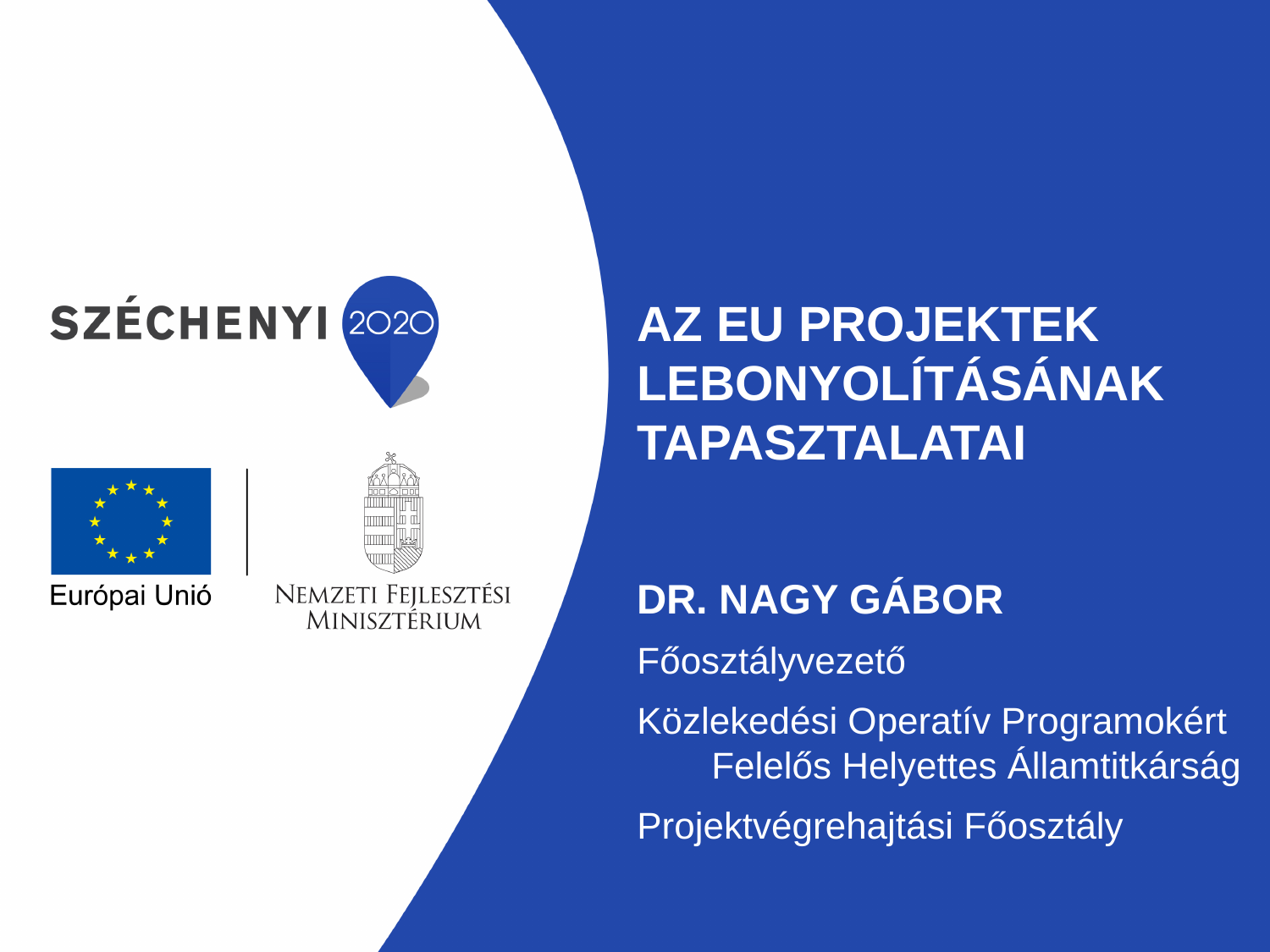

# Az Eu projektek lebonyolításának tapasztalatai
Dr. Nagy Gábor
Főosztályvezető
Közlekedési Operatív Programokért Felelős Helyettes Államtitkárság
Projektvégrehajtási Főosztály